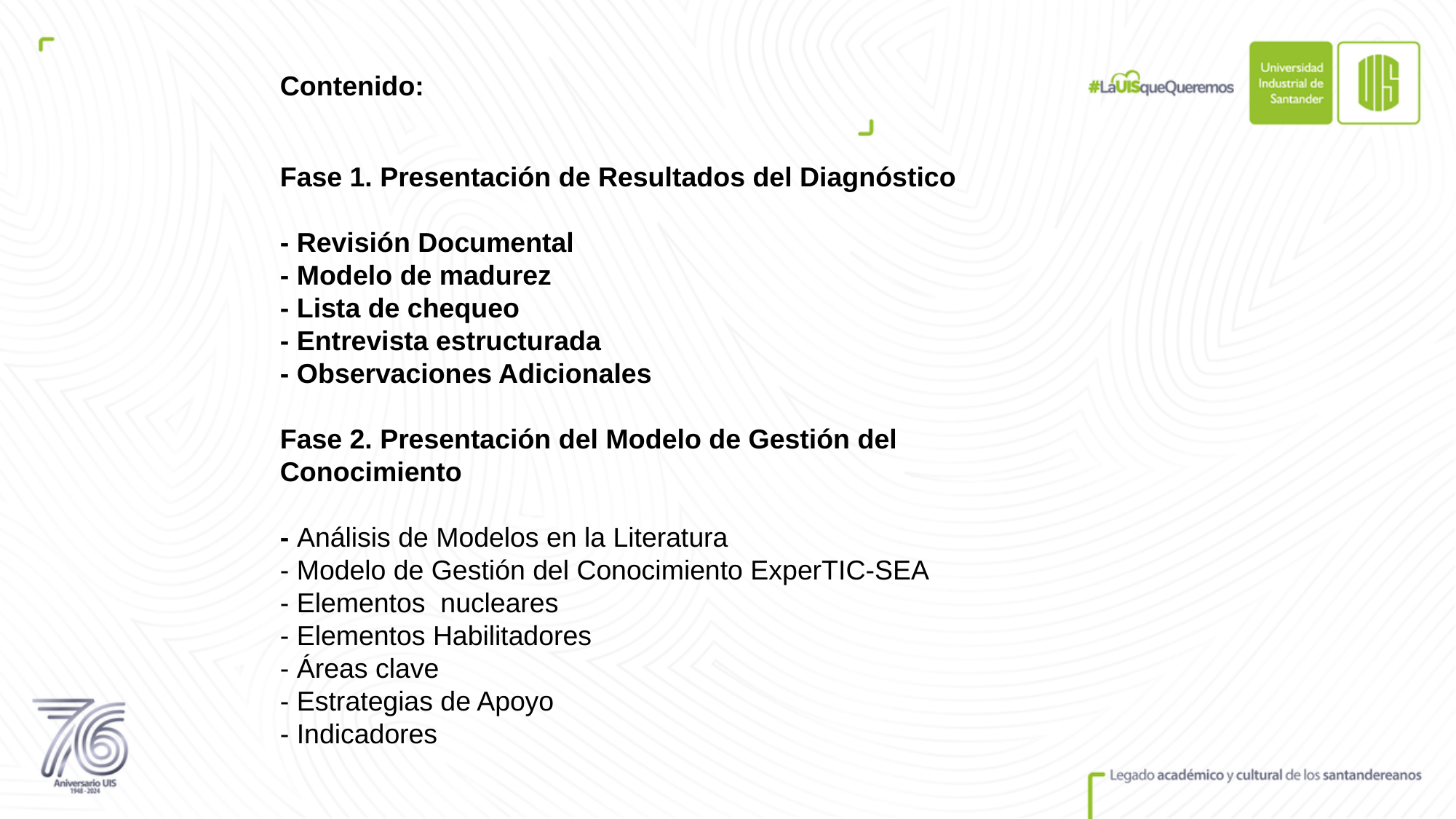

Contenido:
Fase 1. Presentación de Resultados del Diagnóstico

- Revisión Documental
- Modelo de madurez
- Lista de chequeo
- Entrevista estructurada
- Observaciones Adicionales

Fase 2. Presentación del Modelo de Gestión del Conocimiento

- Análisis de Modelos en la Literatura
- Modelo de Gestión del Conocimiento ExperTIC-SEA
- Elementos  nucleares
- Elementos Habilitadores
- Áreas clave
- Estrategias de Apoyo
- Indicadores